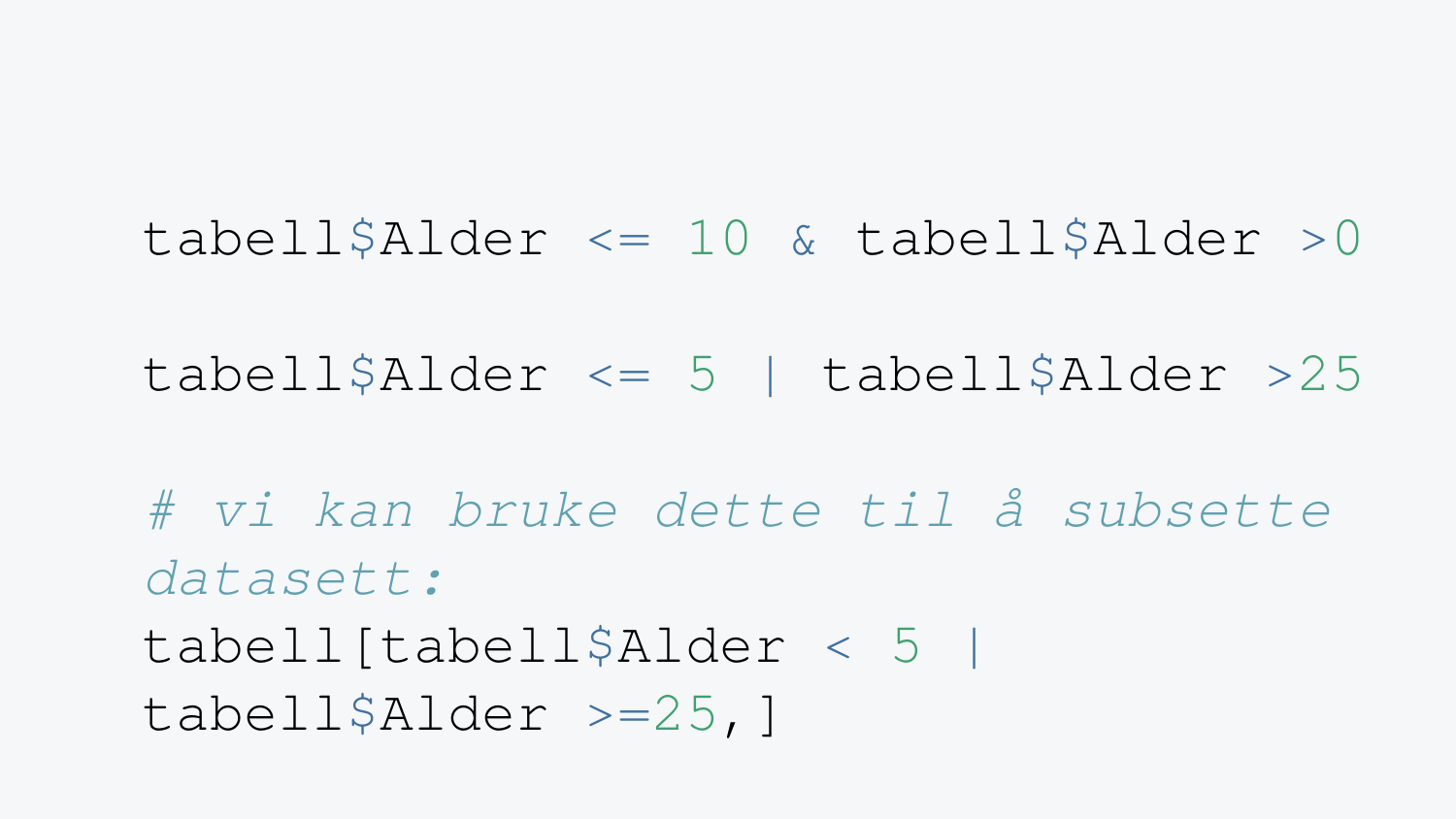

tabell$Alder <= 10 & tabell$Alder >0
tabell$Alder <= 5 | tabell$Alder >25
# vi kan bruke dette til å subsette datasett:
tabell[tabell$Alder < 5 | tabell$Alder >=25,]